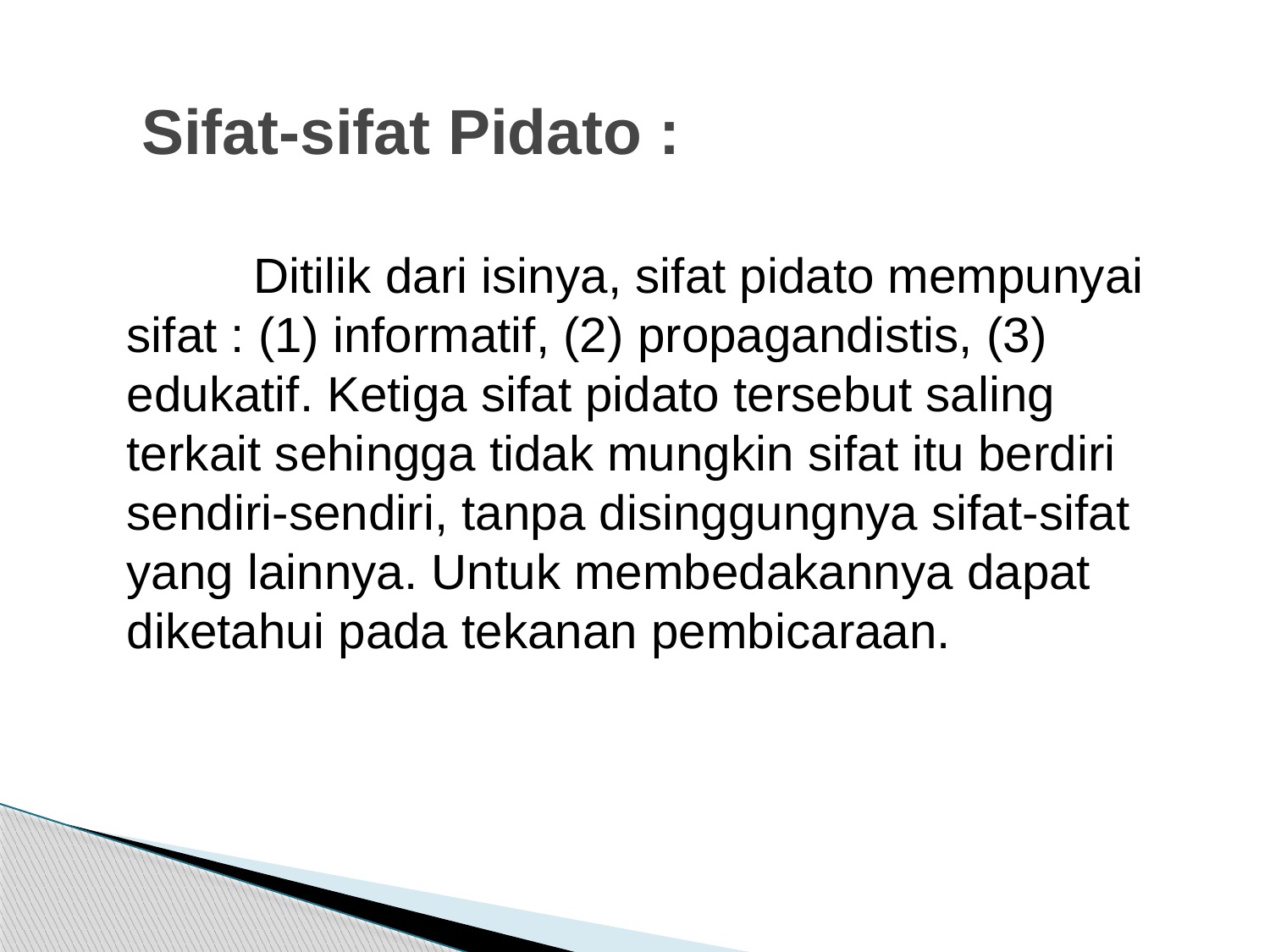

# Sifat-sifat Pidato :
		Ditilik dari isinya, sifat pidato mempunyai sifat : (1) informatif, (2) propagandistis, (3) edukatif. Ketiga sifat pidato tersebut saling terkait sehingga tidak mungkin sifat itu berdiri sendiri-sendiri, tanpa disinggungnya sifat-sifat yang lainnya. Untuk membedakannya dapat diketahui pada tekanan pembicaraan.